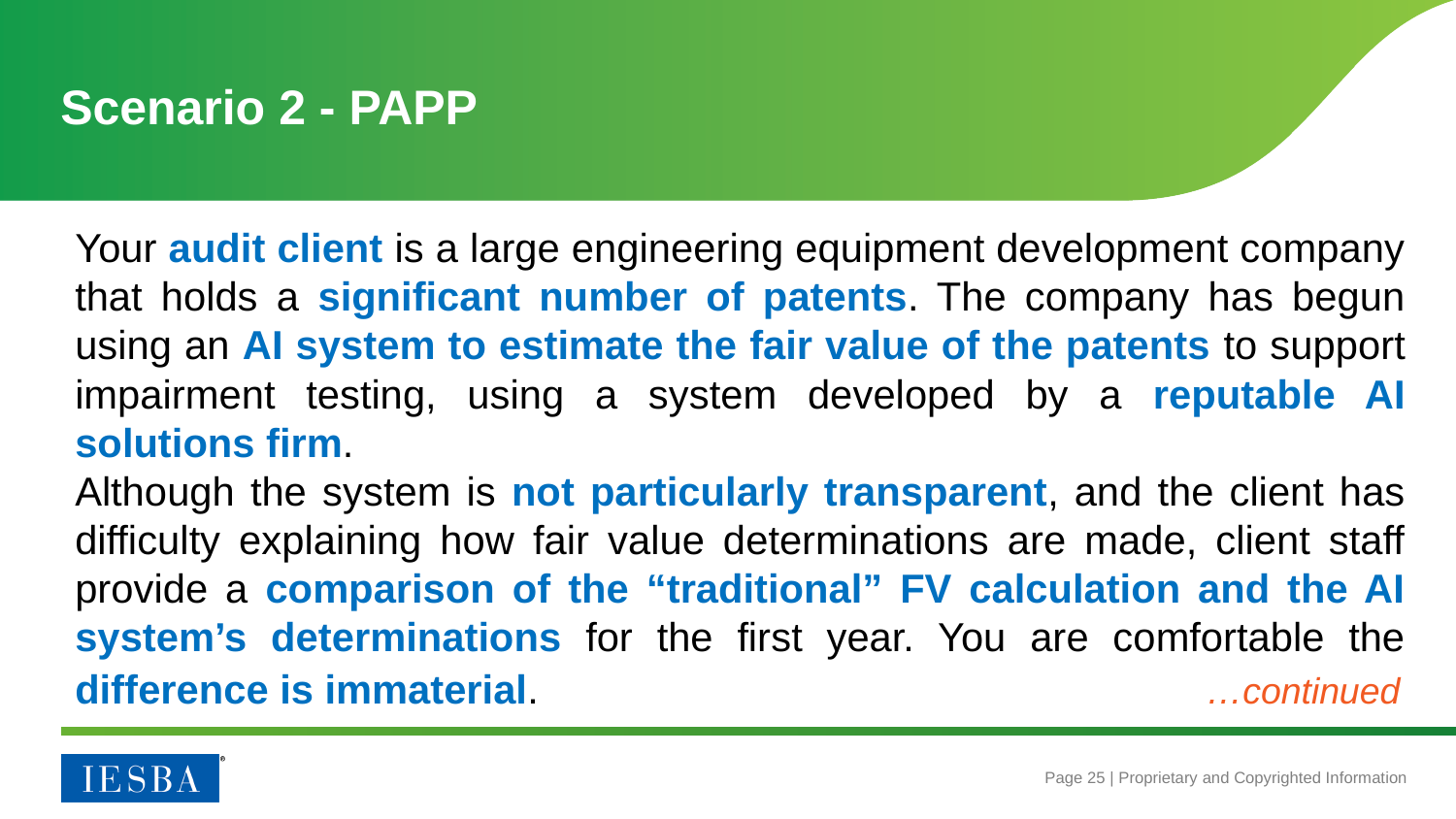

# Scenario 2 - PAPP
Your audit client is a large engineering equipment development company that holds a significant number of patents. The company has begun using an AI system to estimate the fair value of the patents to support impairment testing, using a system developed by a reputable AI solutions firm.
Although the system is not particularly transparent, and the client has difficulty explaining how fair value determinations are made, client staff provide a comparison of the “traditional” FV calculation and the AI system’s determinations for the first year. You are comfortable the difference is immaterial. 	…continued